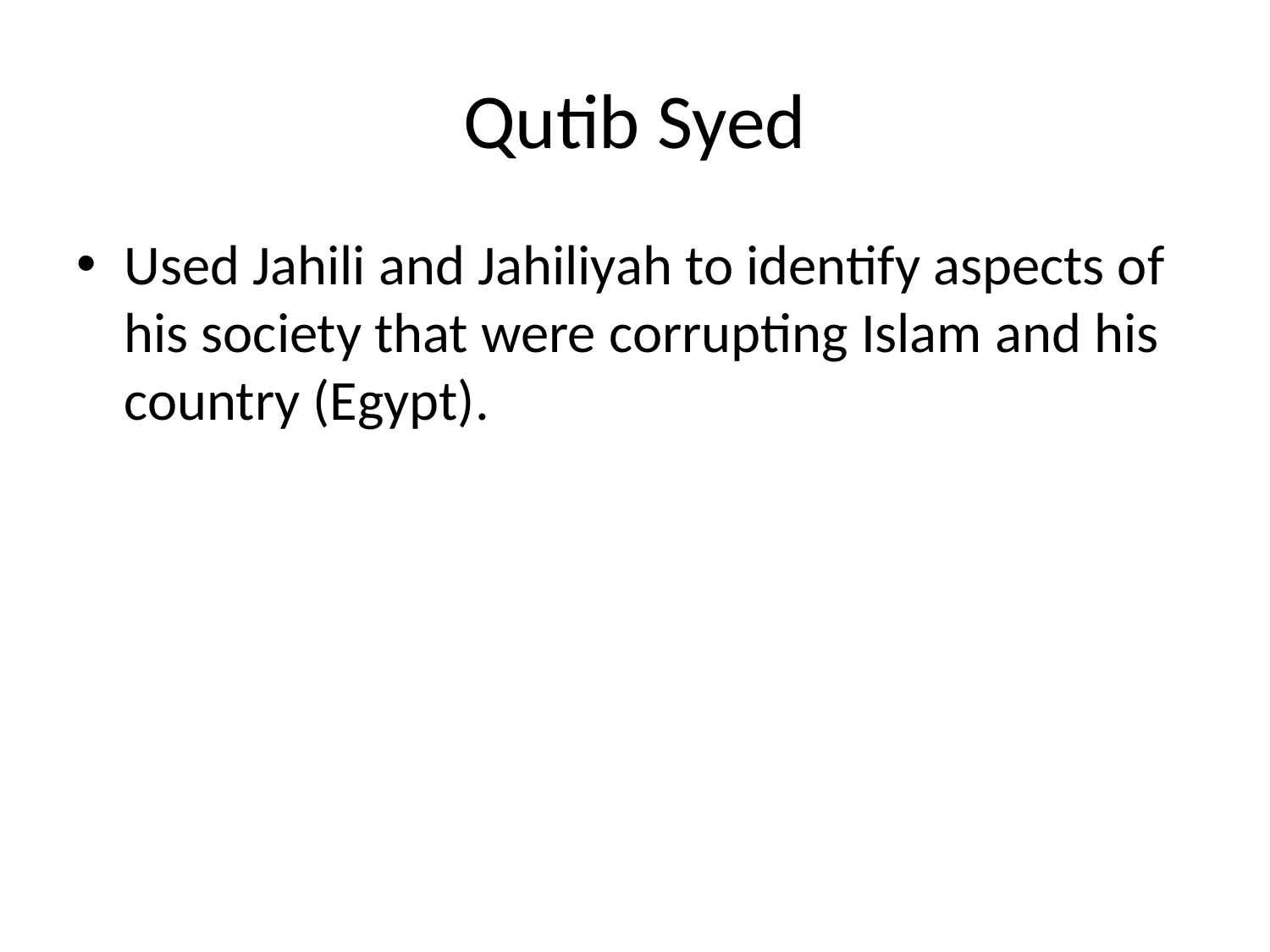

# Qutib Syed
Used Jahili and Jahiliyah to identify aspects of his society that were corrupting Islam and his country (Egypt).